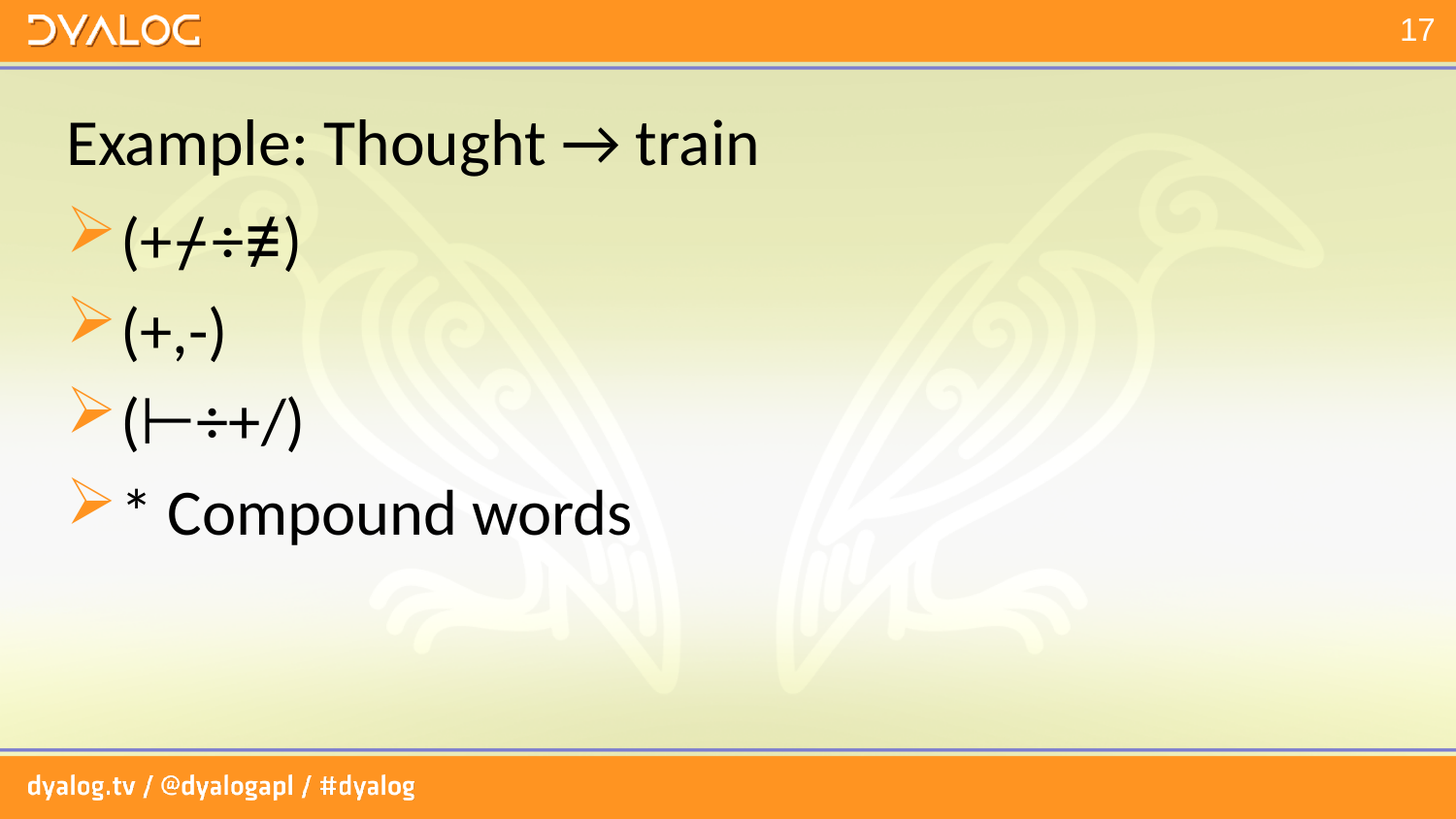

# Example: Thought → train
(+⌿÷≢)
(+,-)
(⊢÷+/)
* Compound words